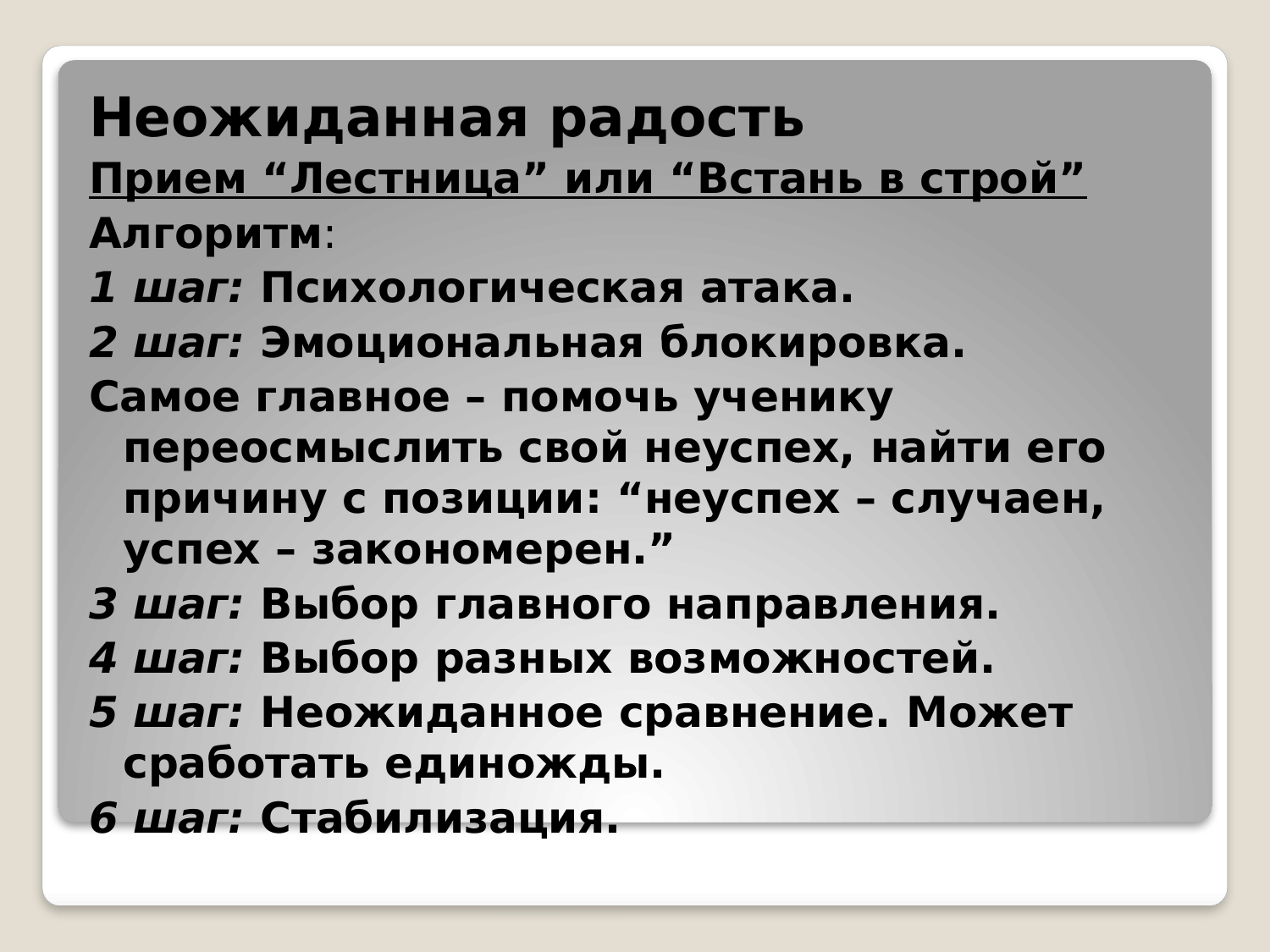

Неожиданная радость
Прием “Лестница” или “Встань в строй”
Алгоритм:
1 шаг: Психологическая атака.
2 шаг: Эмоциональная блокировка.
Самое главное – помочь ученику переосмыслить свой неуспех, найти его причину с позиции: “неуспех – случаен, успех – закономерен.”
3 шаг: Выбор главного направления.
4 шаг: Выбор разных возможностей.
5 шаг: Неожиданное сравнение. Может сработать единожды.
6 шаг: Стабилизация.